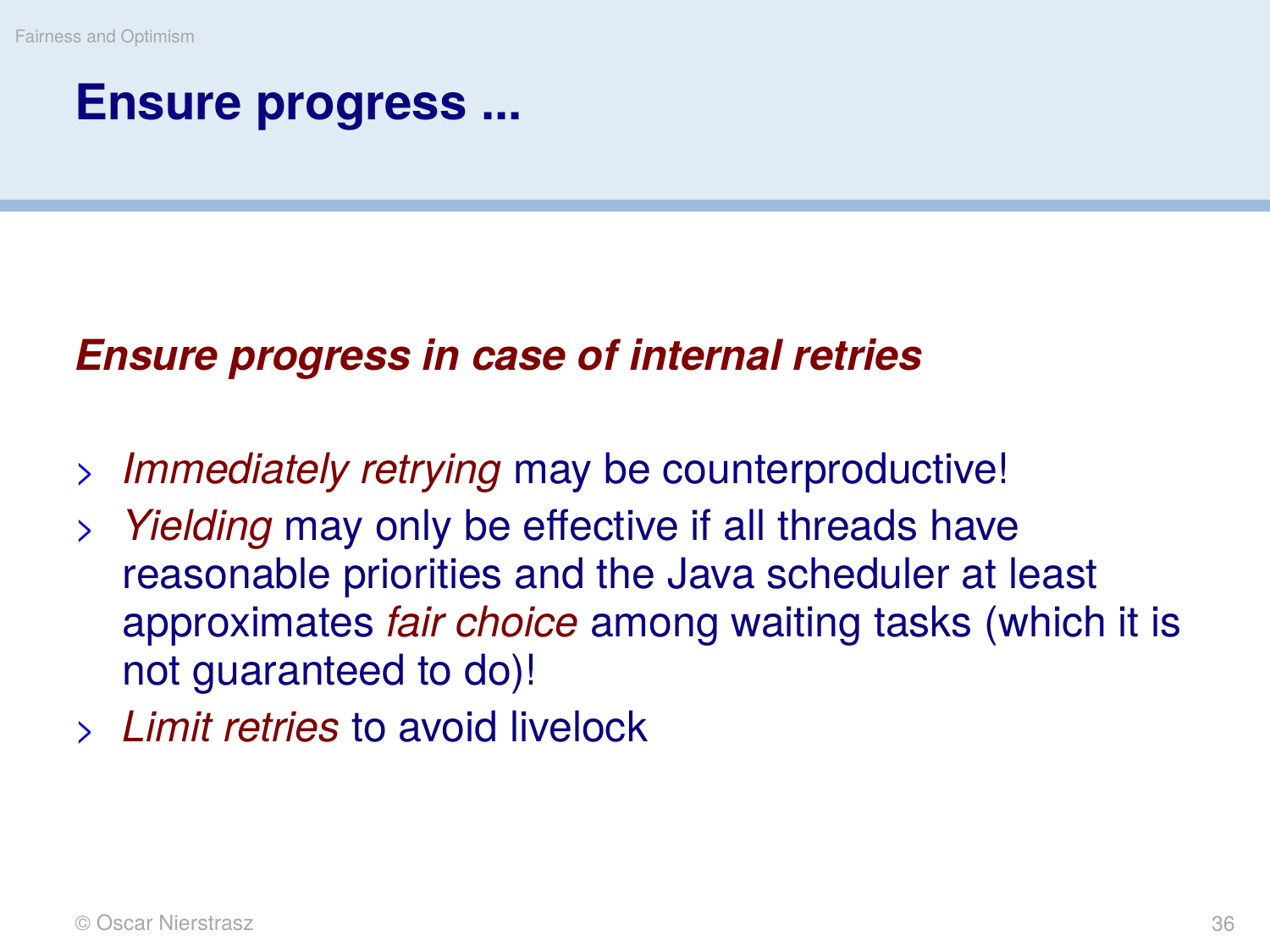

Fairness and Optimism
# Ensure progress ...
Ensure progress in case of internal retries

Immediately retrying may be counterproductive!
Yielding may only be effective if all threads have reasonable priorities and the Java scheduler at least approximates fair choice among waiting tasks (which it is not guaranteed to do)!
Limit retries to avoid livelock
© Oscar Nierstrasz
36